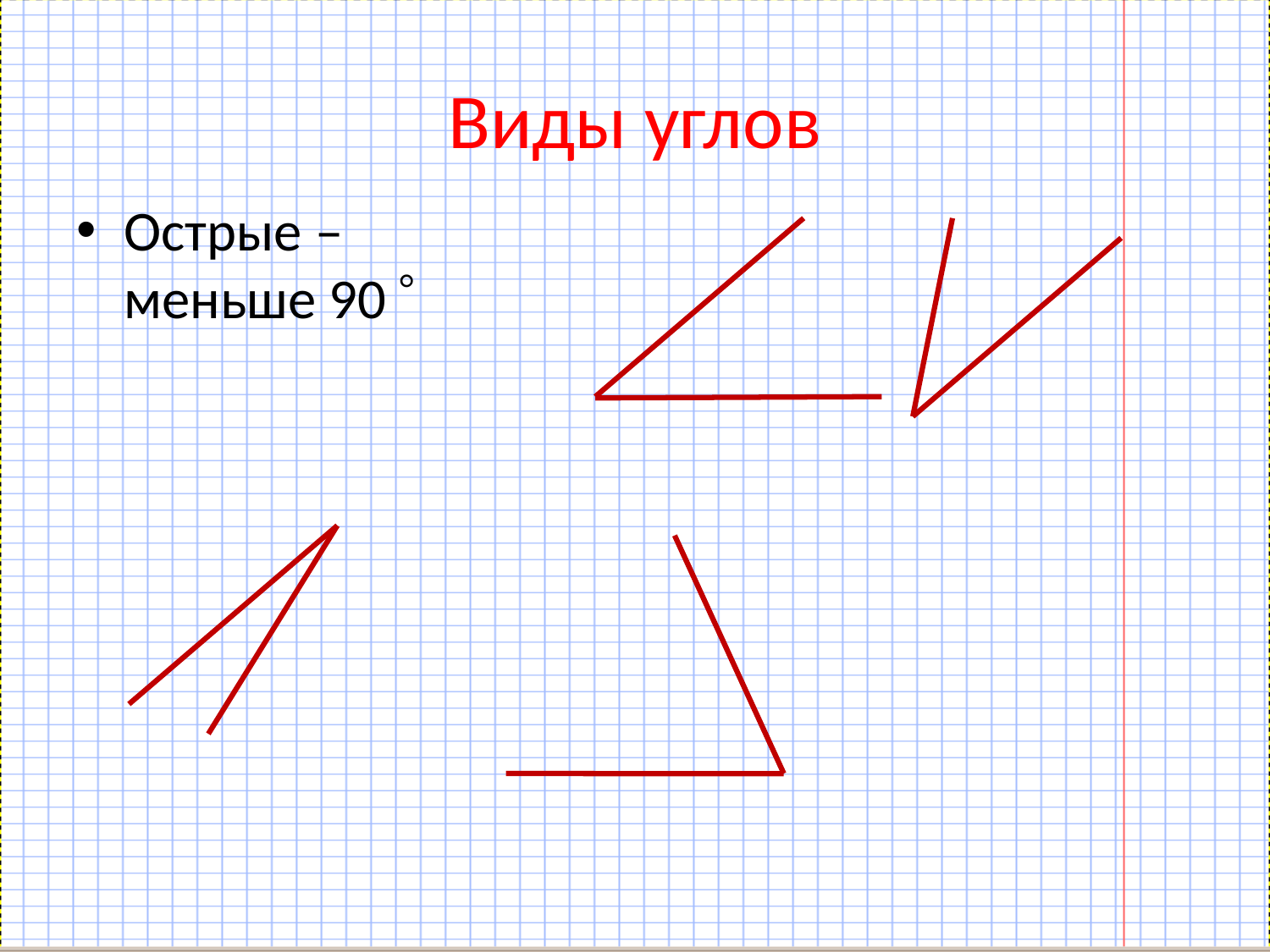

# Виды углов
Острые –меньше 90 °